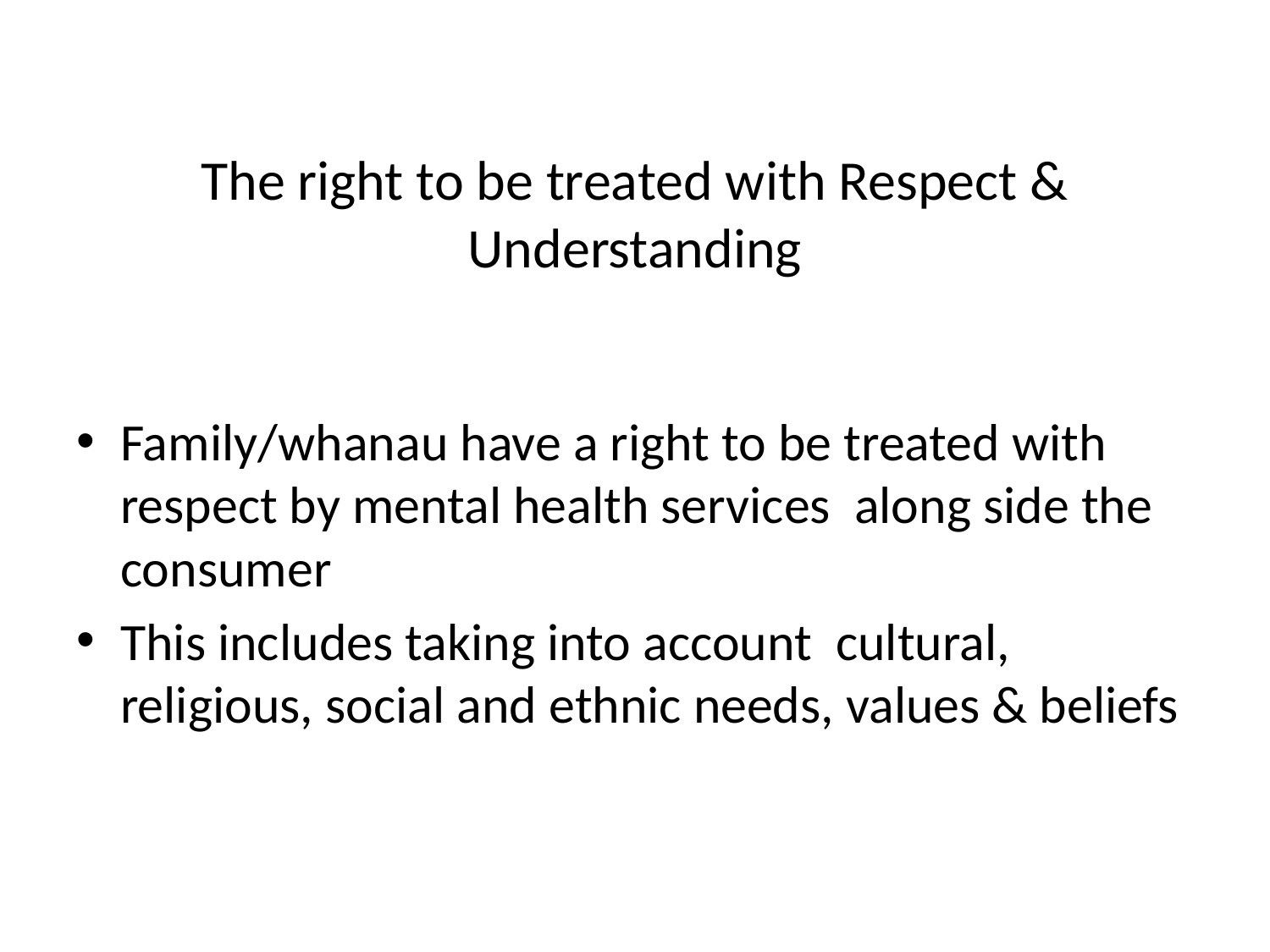

# The right to be treated with Respect & Understanding
Family/whanau have a right to be treated with respect by mental health services  along side the consumer
This includes taking into account  cultural, religious, social and ethnic needs, values & beliefs